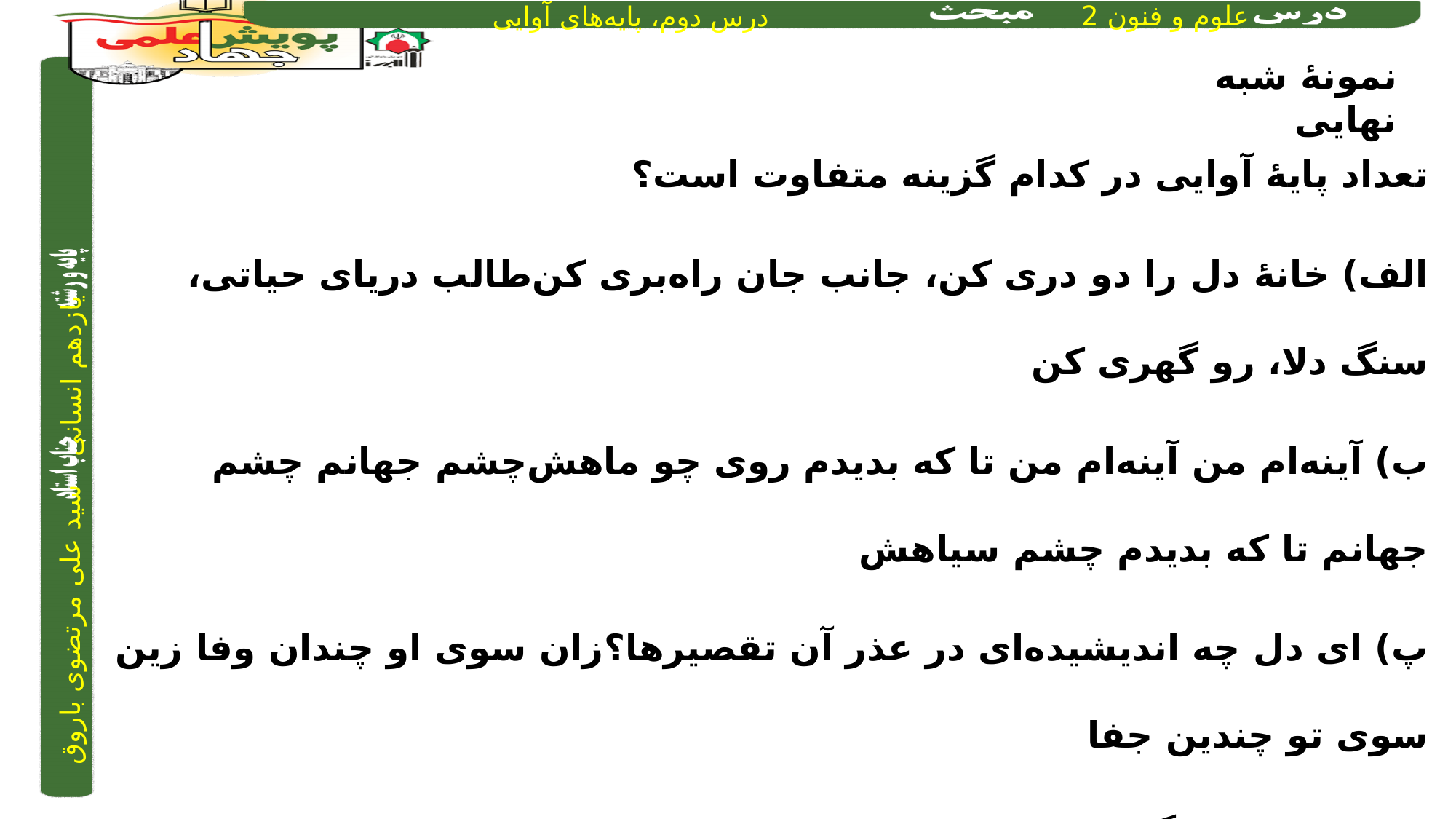

نمونۀ شبه نهایی
تعداد پایۀ آوایی در کدام گزینه متفاوت است؟
الف) خانۀ دل را دو دری کن، جانب جان راه‌بری کن	طالب دریای حیاتی، سنگ دلا، رو گهری کن
ب) آینه‌ام من آینه‌ام من تا که بدیدم روی چو ماهش	چشم جهانم چشم جهانم تا که بدیدم چشم سیاهش
پ) ای دل چه اندیشیده‌ای در عذر آن تقصیرها؟	زان سوی او چندان وفا زین سوی تو چندین جفا
ت) خبر نکنم دگر که مرا رسید خبر ز مخبر او	درم بزند سری نکند که سر نبرد کس از سر او

پاسخ: پ